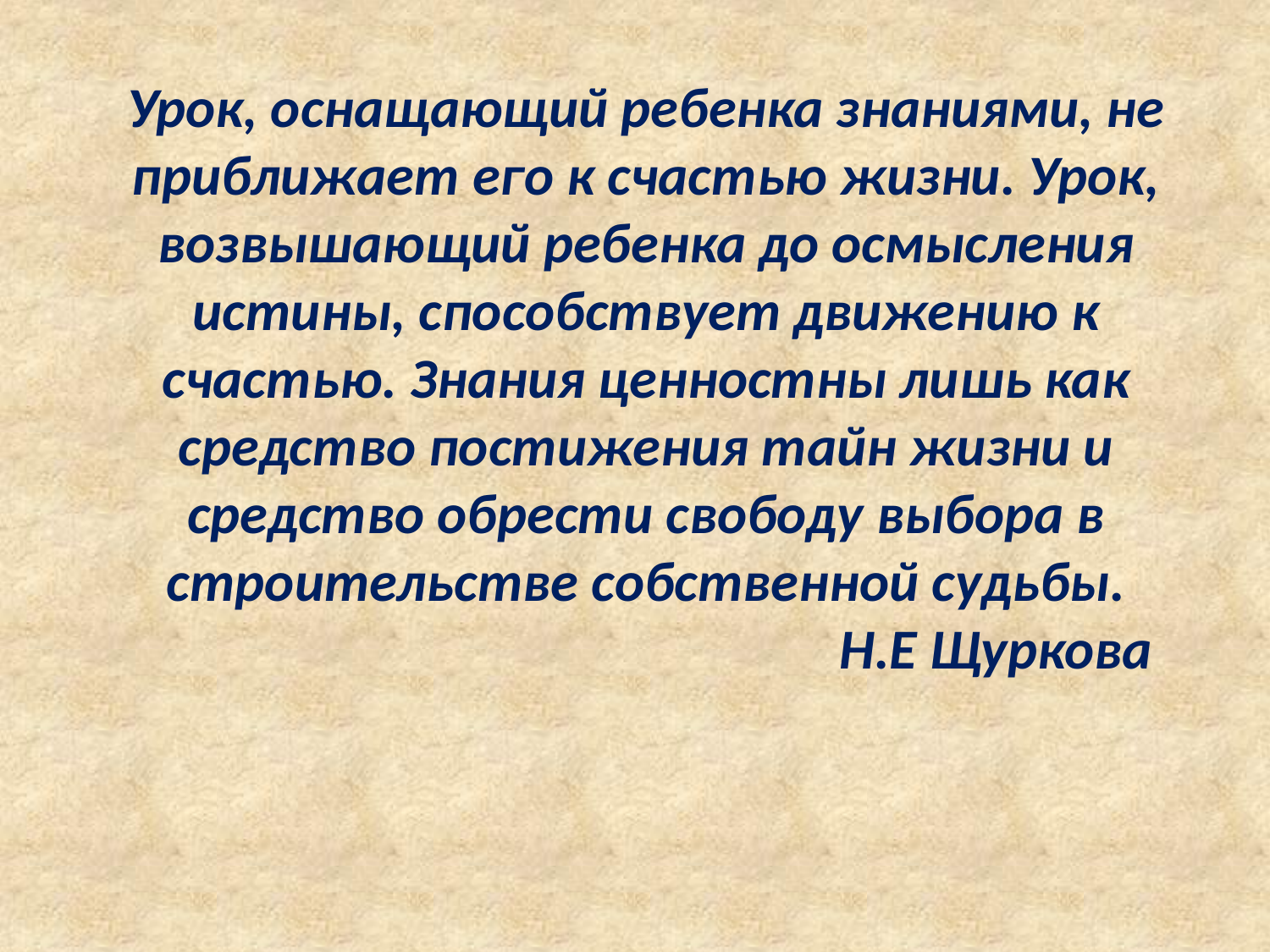

# Урок, оснащающий ребенка знаниями, не приближает его к счастью жизни. Урок, возвышающий ребенка до осмысления истины, способствует движению к счастью. Знания ценностны лишь как средство постижения тайн жизни и средство обрести свободу выбора в строительстве собственной судьбы. Н.Е Щуркова